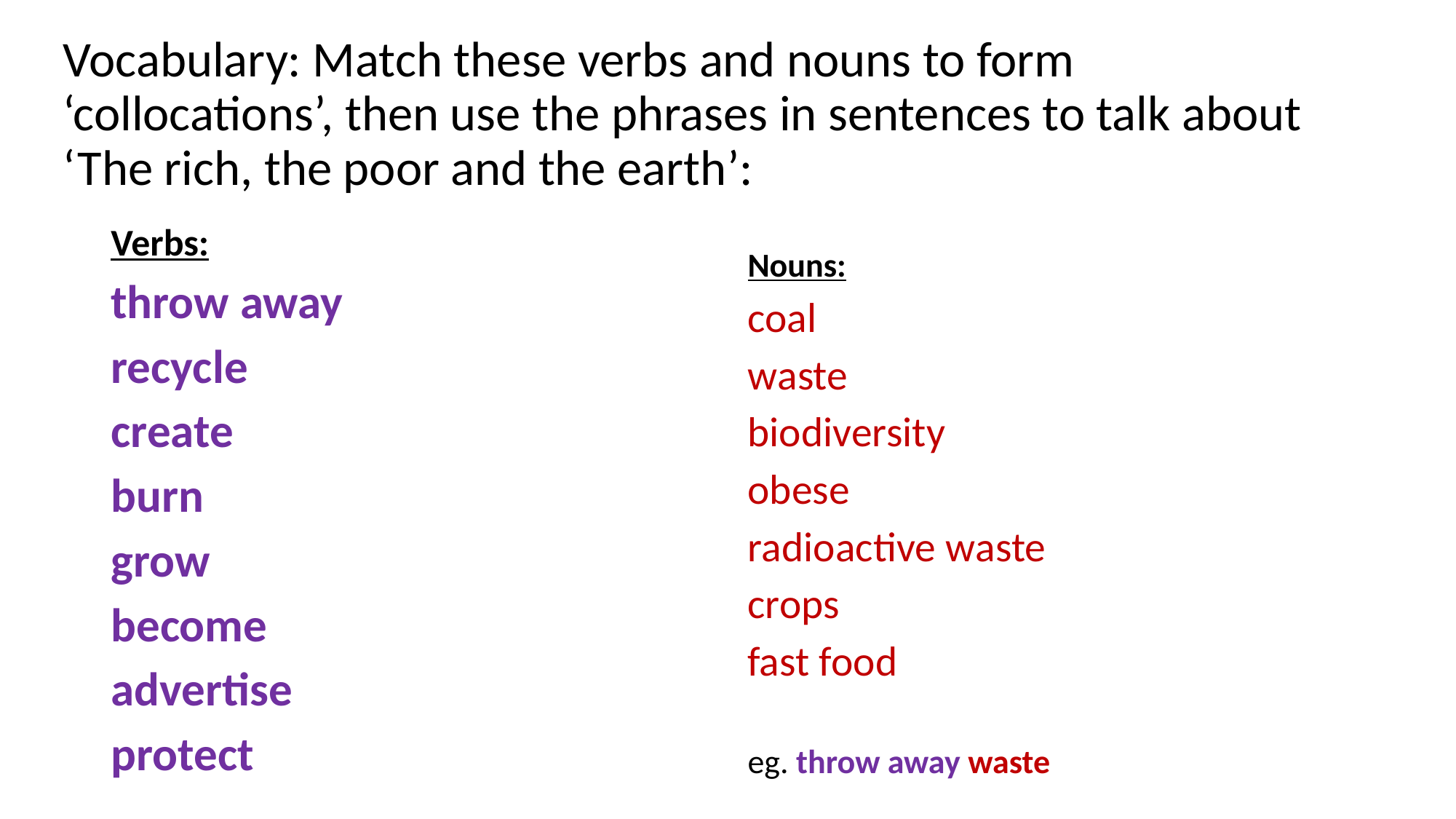

# Vocabulary: Match these verbs and nouns to form ‘collocations’, then use the phrases in sentences to talk about ‘The rich, the poor and the earth’:
Verbs:
throw away
recycle
create
burn
grow
become
advertise
protect

Nouns:
coal
waste
biodiversity
obese
radioactive waste
crops
fast food

eg. throw away waste